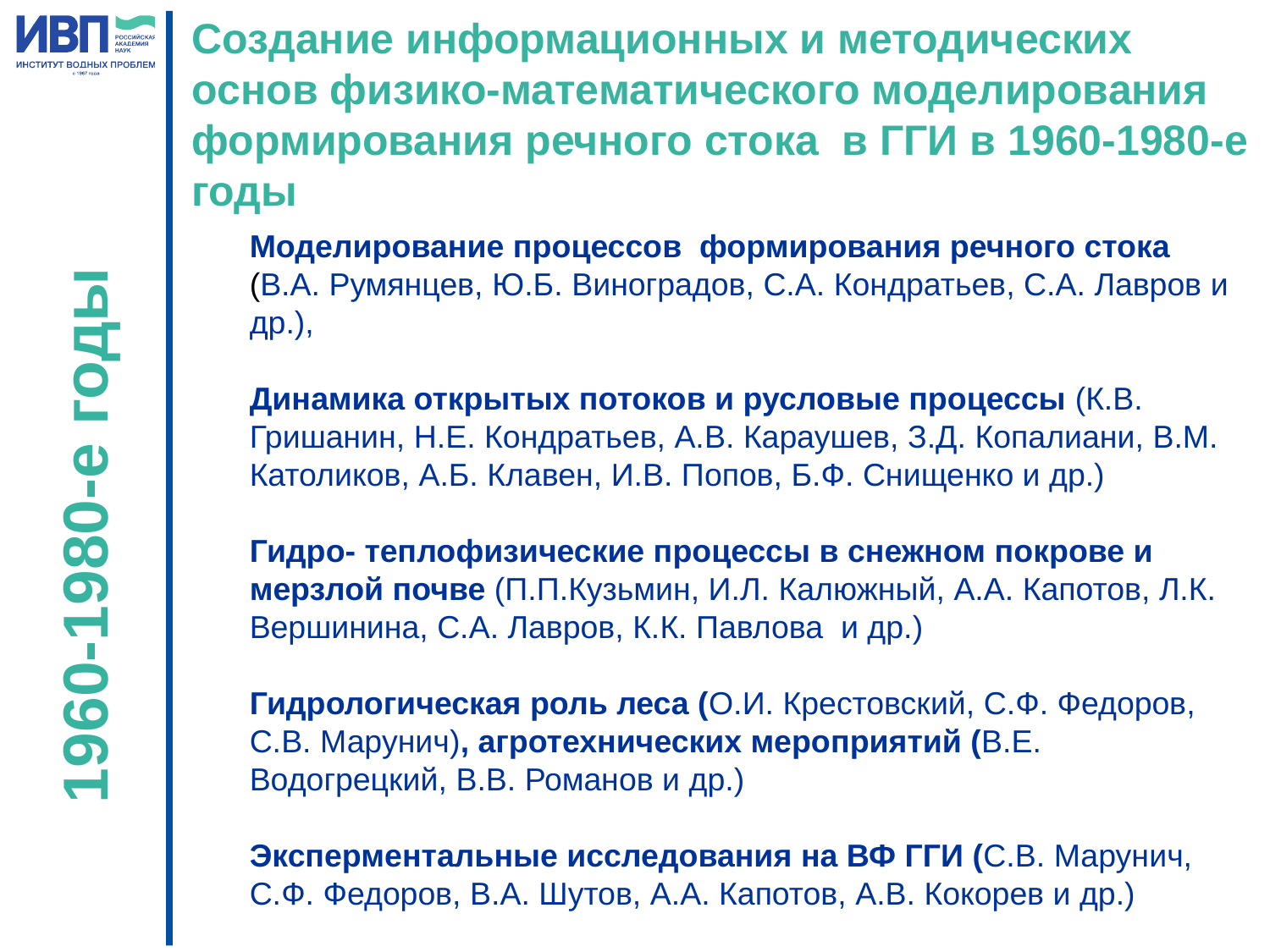

Создание информационных и методических основ физико-математического моделирования формирования речного стока  в ГГИ в 1960-1980-е годы

Моделирование процессов  формирования речного стока (В.А. Румянцев, Ю.Б. Виноградов, С.А. Кондратьев, С.А. Лавров и др.),

Динамика открытых потоков и русловые процессы (К.В. Гришанин, Н.Е. Кондратьев, А.В. Караушев, З.Д. Копалиани, В.М. Католиков, А.Б. Клавен, И.В. Попов, Б.Ф. Снищенко и др.)

Гидро- теплофизические процессы в снежном покрове и мерзлой почве (П.П.Кузьмин, И.Л. Калюжный, А.А. Капотов, Л.К. Вершинина, С.А. Лавров, К.К. Павлова  и др.)

Гидрологическая роль леса (О.И. Крестовский, С.Ф. Федоров, С.В. Марунич), агротехнических мероприятий (В.Е. Водогрецкий, В.В. Романов и др.)

Эксперментальные исследования на ВФ ГГИ (С.В. Марунич, С.Ф. Федоров, В.А. Шутов, А.А. Капотов, А.В. Кокорев и др.)
1960-1980-е годы